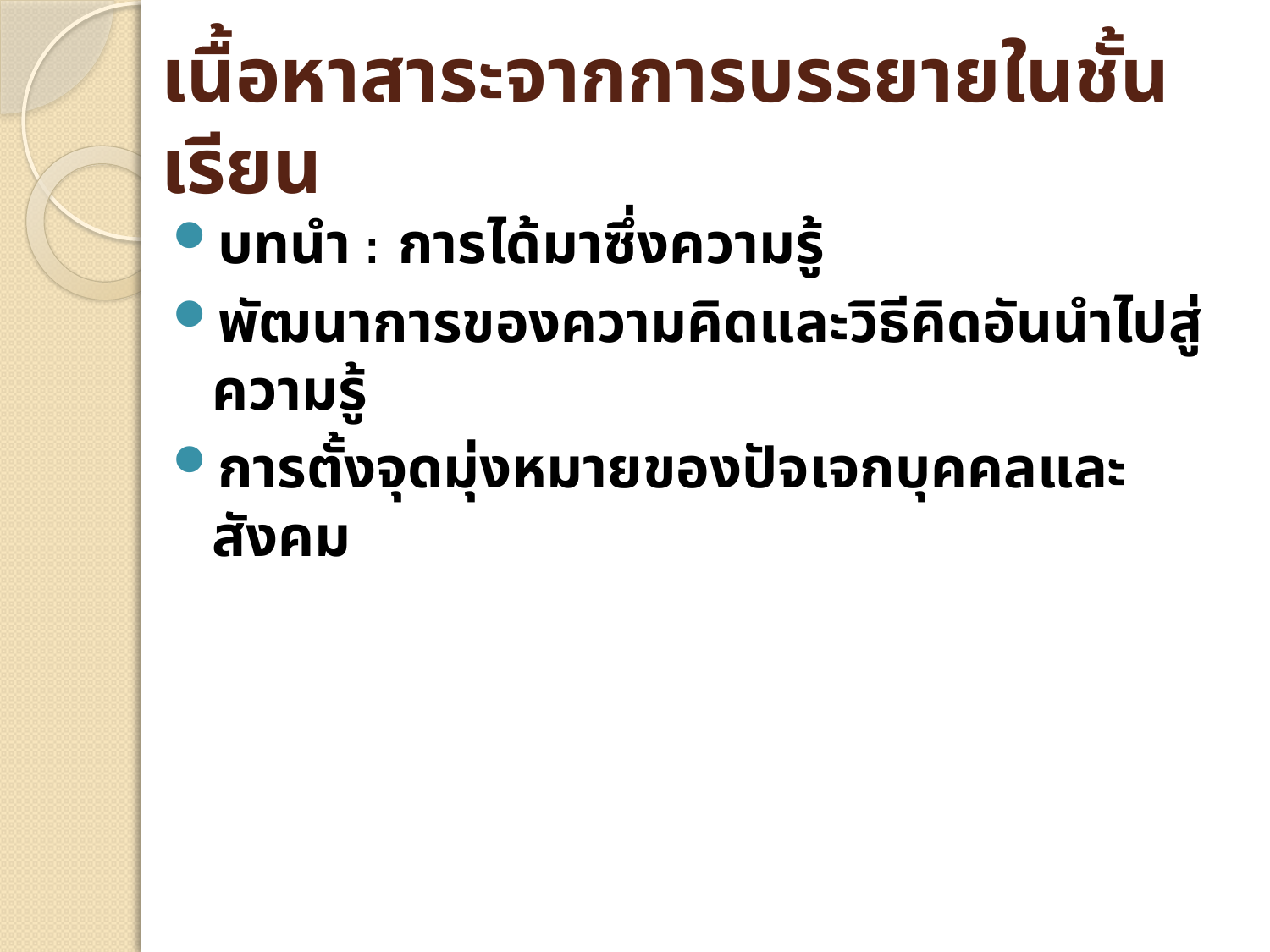

# เนื้อหาสาระจากการบรรยายในชั้นเรียน
บทนำ : การได้มาซึ่งความรู้
พัฒนาการของความคิดและวิธีคิดอันนำไปสู่ความรู้
การตั้งจุดมุ่งหมายของปัจเจกบุคคลและสังคม